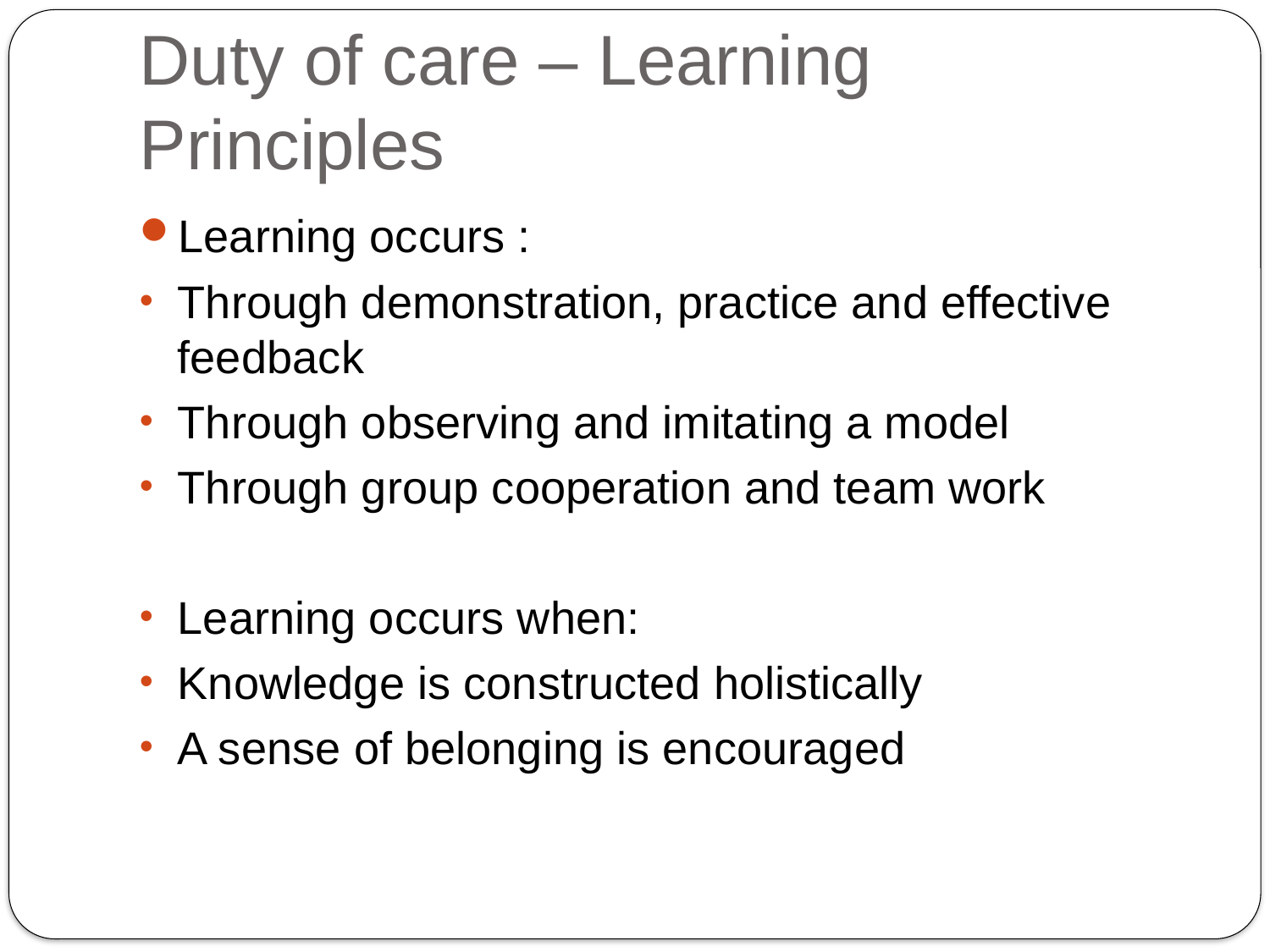

# Duty of care – Learning Principles
Learning occurs :
Through demonstration, practice and effective feedback
Through observing and imitating a model
Through group cooperation and team work

Learning occurs when:
Knowledge is constructed holistically
A sense of belonging is encouraged